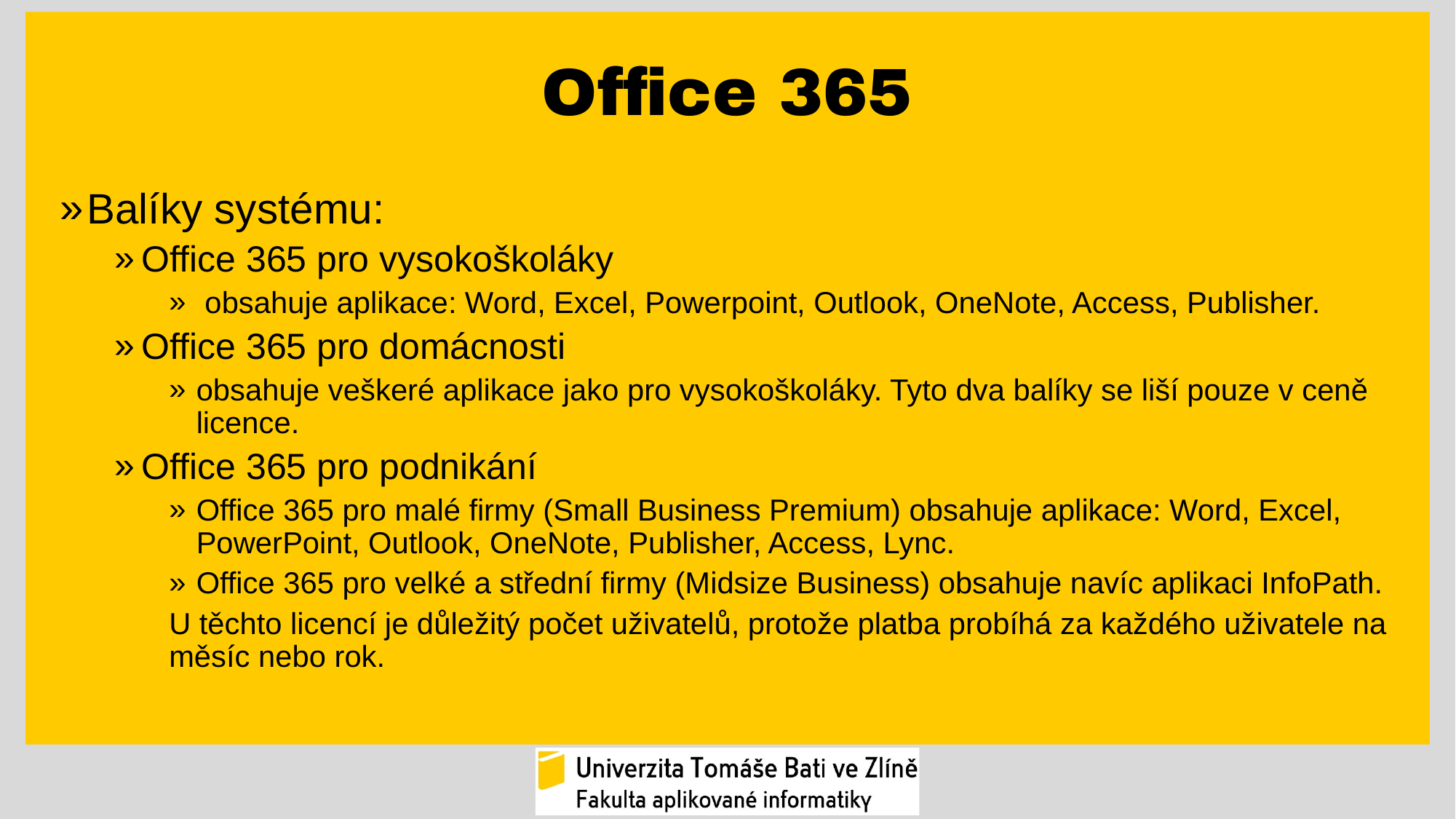

# Office 365
Balíky systému:
Office 365 pro vysokoškoláky
 obsahuje aplikace: Word, Excel, Powerpoint, Outlook, OneNote, Access, Publisher.
Office 365 pro domácnosti
obsahuje veškeré aplikace jako pro vysokoškoláky. Tyto dva balíky se liší pouze v ceně licence.
Office 365 pro podnikání
Office 365 pro malé firmy (Small Business Premium) obsahuje aplikace: Word, Excel, PowerPoint, Outlook, OneNote, Publisher, Access, Lync.
Office 365 pro velké a střední firmy (Midsize Business) obsahuje navíc aplikaci InfoPath.
U těchto licencí je důležitý počet uživatelů, protože platba probíhá za každého uživatele na měsíc nebo rok.